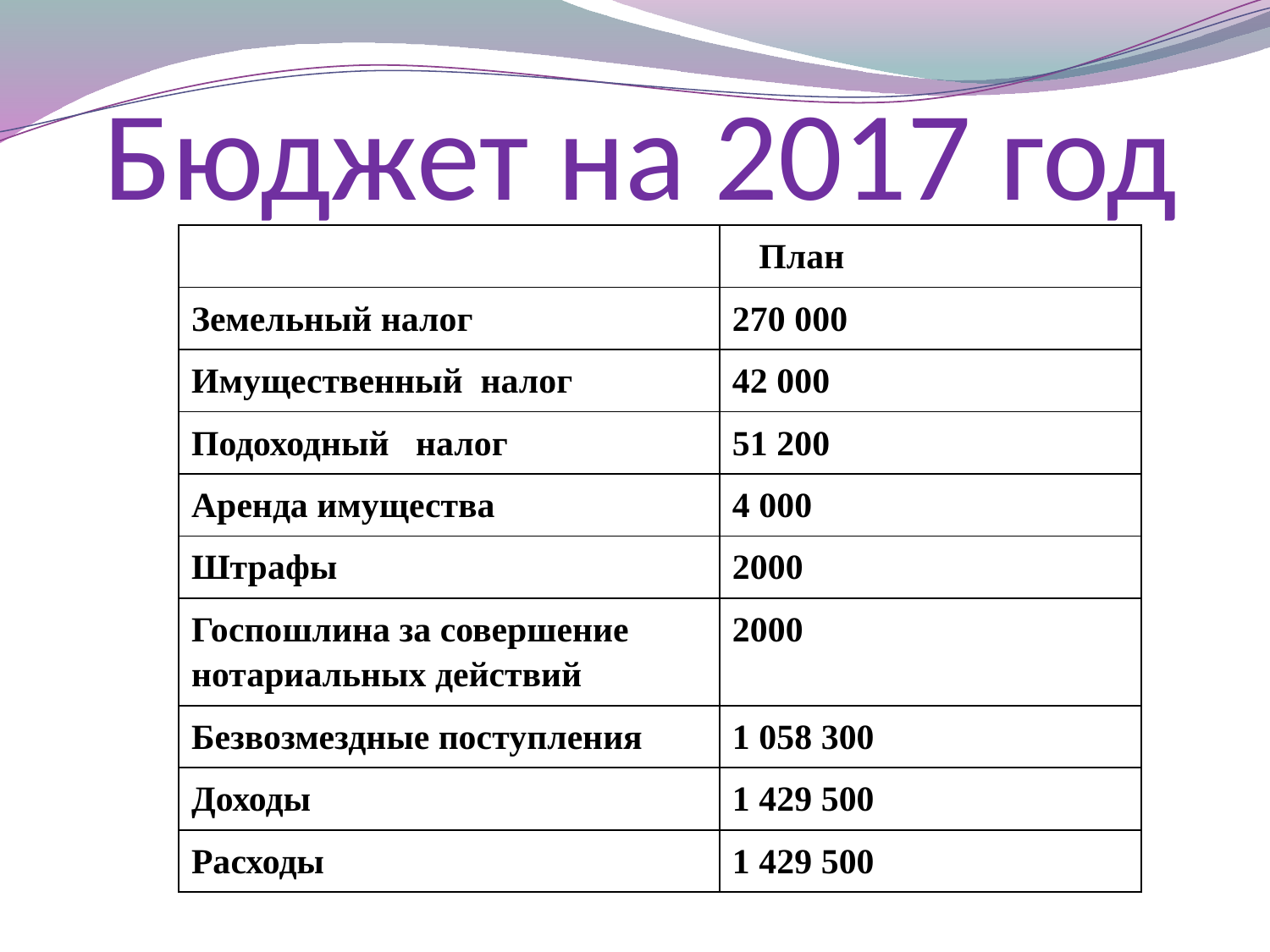

# Бюджет на 2017 год
|  | План |
| --- | --- |
| Земельный налог | 270 000 |
| Имущественный налог | 42 000 |
| Подоходный налог | 51 200 |
| Аренда имущества | 4 000 |
| Штрафы | 2000 |
| Госпошлина за совершение нотариальных действий | 2000 |
| Безвозмездные поступления | 1 058 300 |
| Доходы | 1 429 500 |
| Расходы | 1 429 500 |